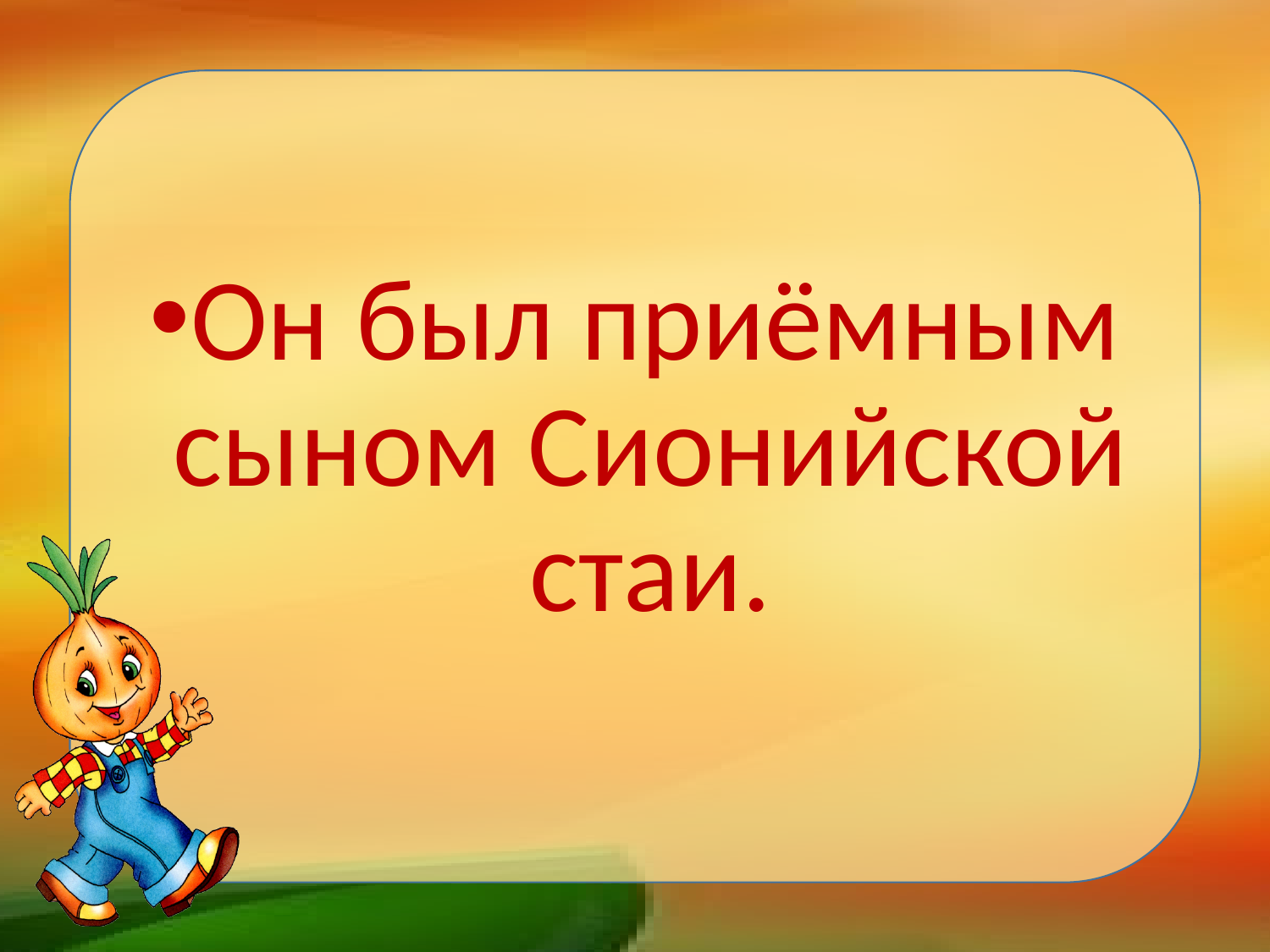

#
Он был приёмным сыном Сионийской стаи.